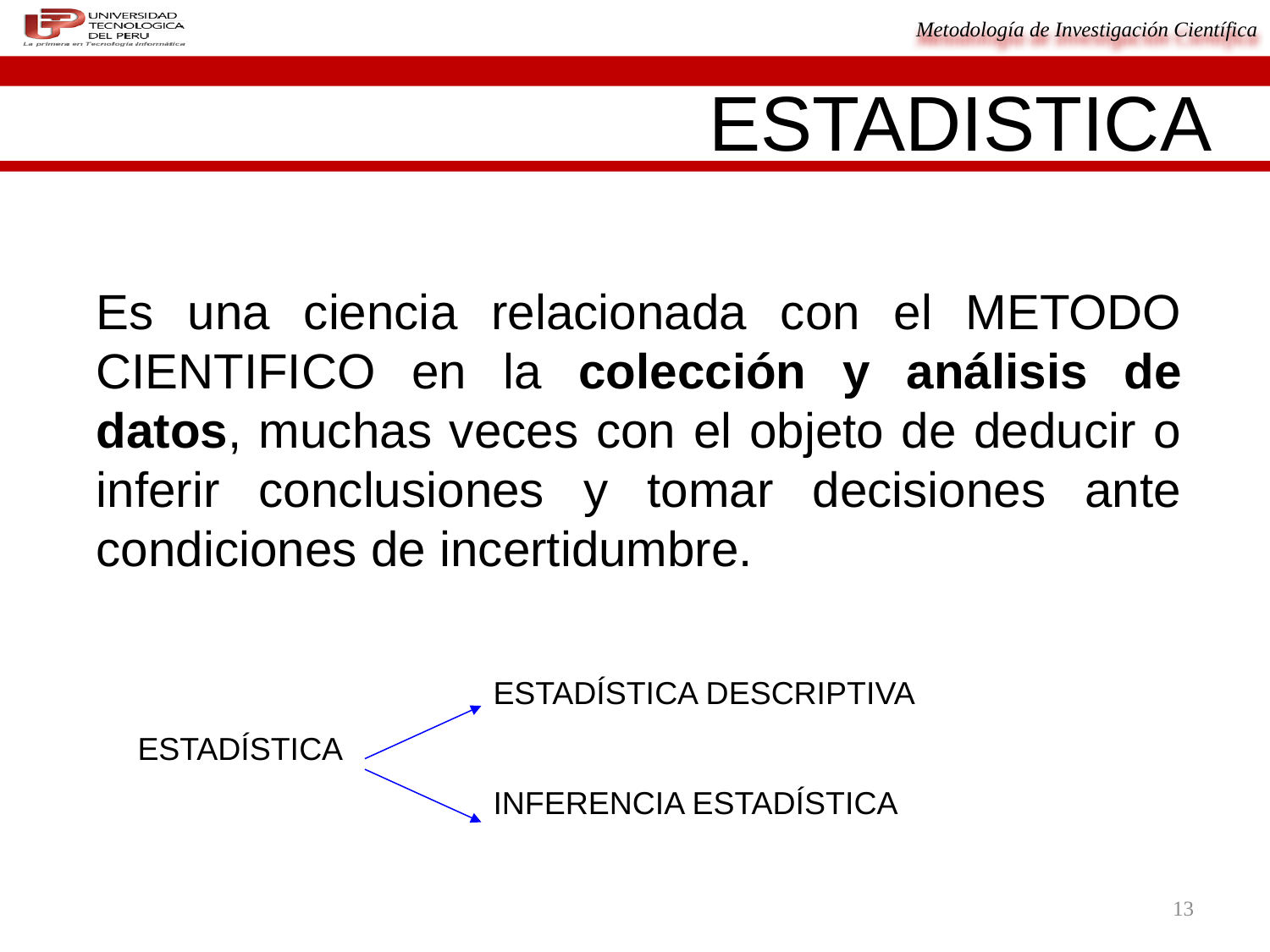

ESTADISTICA
Es una ciencia relacionada con el METODO CIENTIFICO en la colección y análisis de datos, muchas veces con el objeto de deducir o inferir conclusiones y tomar decisiones ante condiciones de incertidumbre.

                              ESTADÍSTICA DESCRIPTIVA
ESTADÍSTICA
                                        INFERENCIA ESTADÍSTICA

13